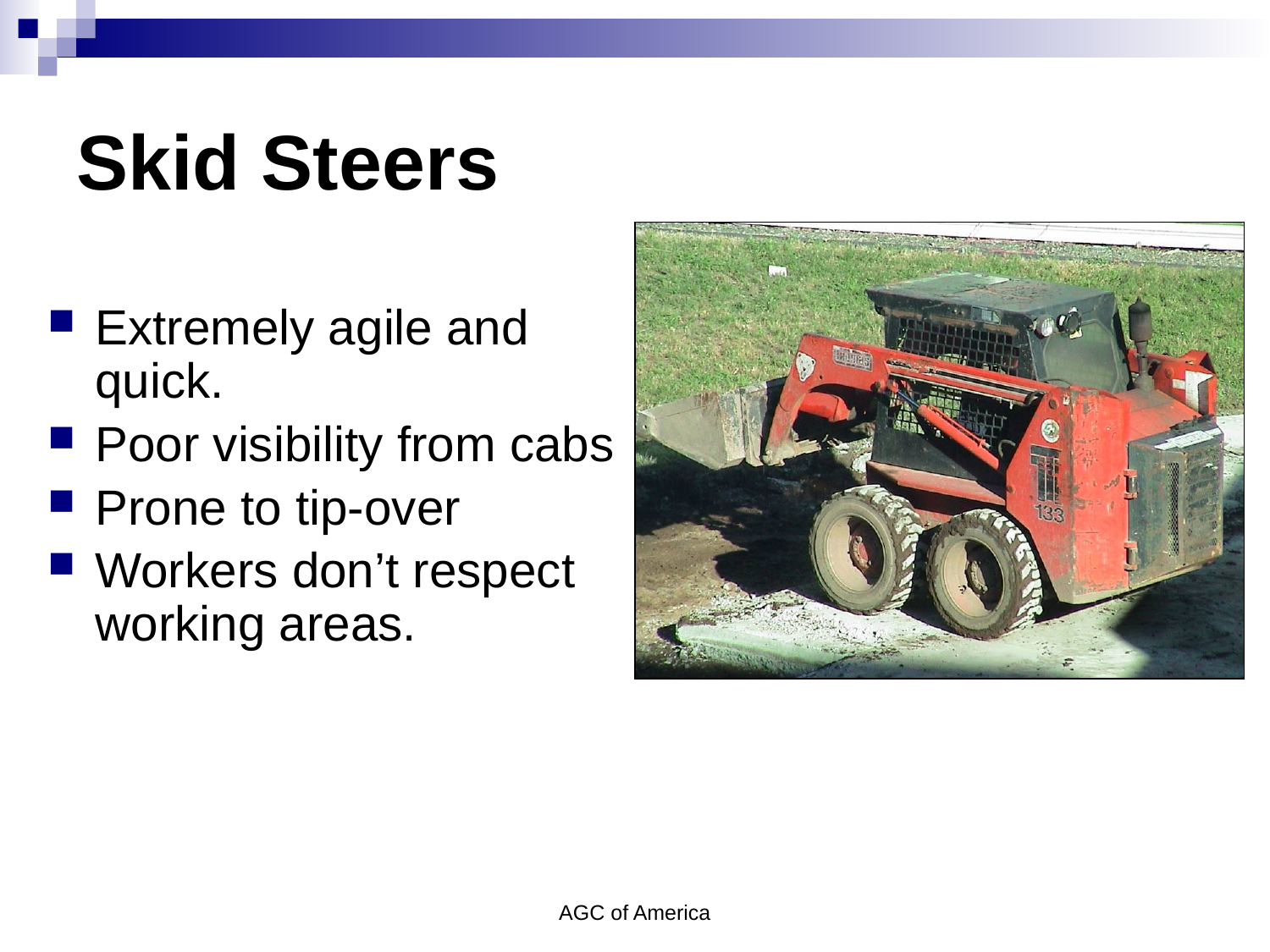

# Skid Steers

Extremely agile and quick.
Poor visibility from cabs
Prone to tip-over
Workers don’t respect working areas.

AGC of America